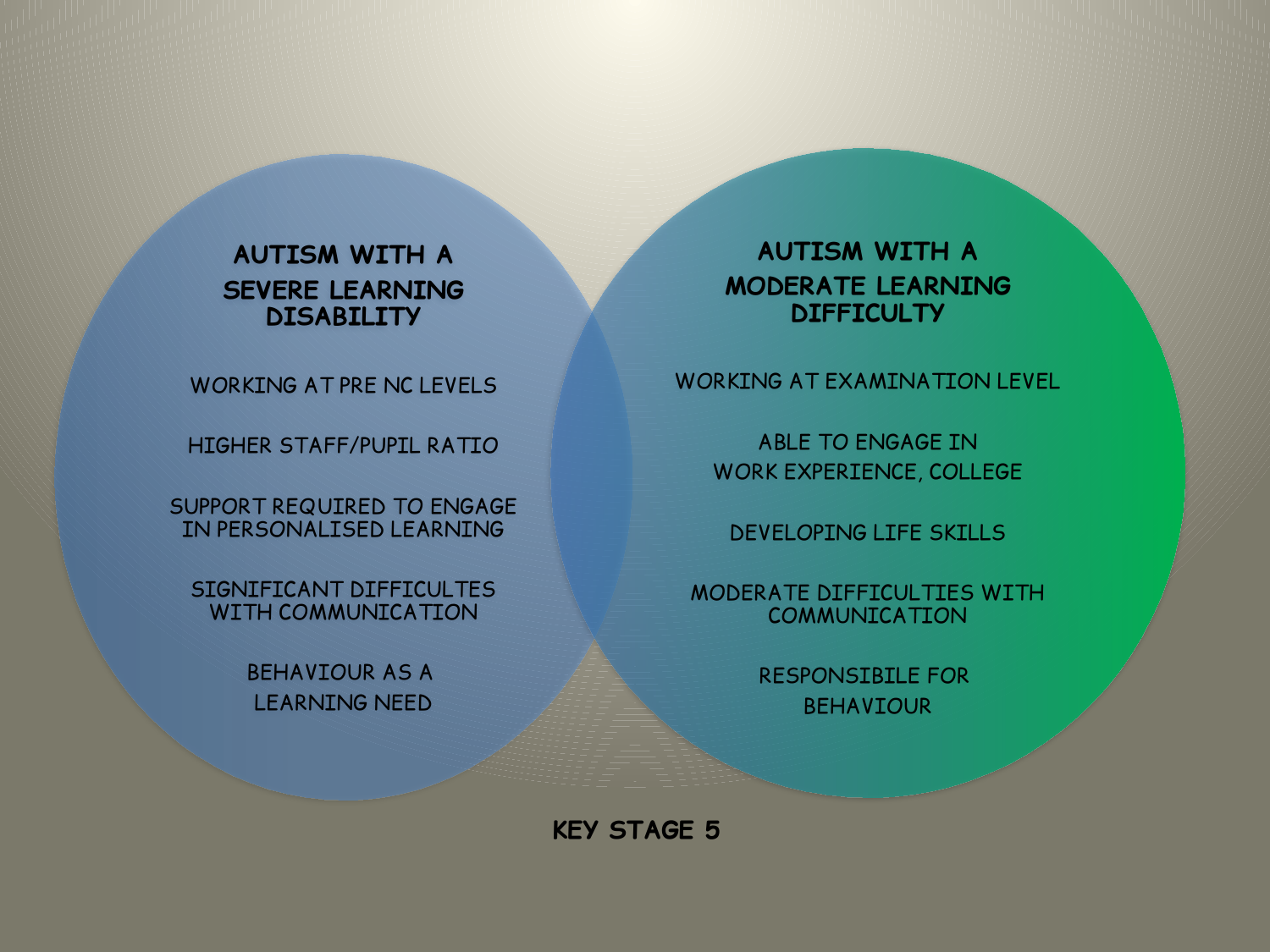

AUTISM WITH A
SEVERE LEARNING DISABILITY

WORKING AT PRE NC LEVELS

HIGHER STAFF/PUPIL RATIO

SUPPORT REQUIRED TO ENGAGE IN PERSONALISED LEARNING

SIGNIFICANT DIFFICULTES WITH COMMUNICATION

BEHAVIOUR AS A
LEARNING NEED

AUTISM WITH A
MODERATE LEARNING DIFFICULTY

WORKING AT EXAMINATION LEVEL

ABLE TO ENGAGE IN
WORK EXPERIENCE, COLLEGE

DEVELOPING LIFE SKILLS

MODERATE DIFFICULTIES WITH COMMUNICATION

RESPONSIBILE FOR
BEHAVIOUR

                                                  KEY STAGE 5